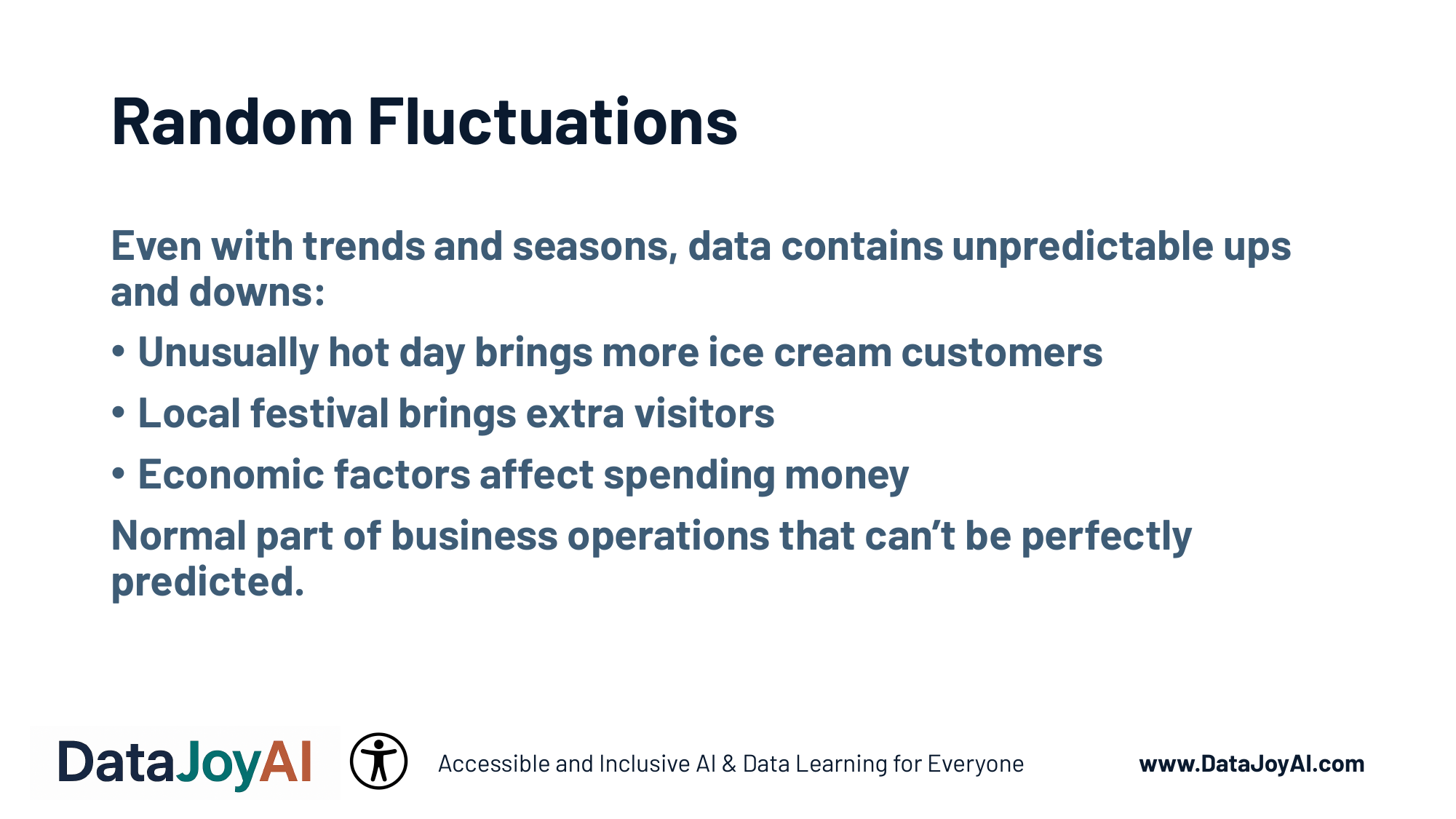

# Random Fluctuations
Even with trends and seasons, data contains unpredictable ups and downs:
Unusually hot day brings more ice cream customers
Local festival brings extra visitors
Economic factors affect spending money
Normal part of business operations that can’t be perfectly predicted.